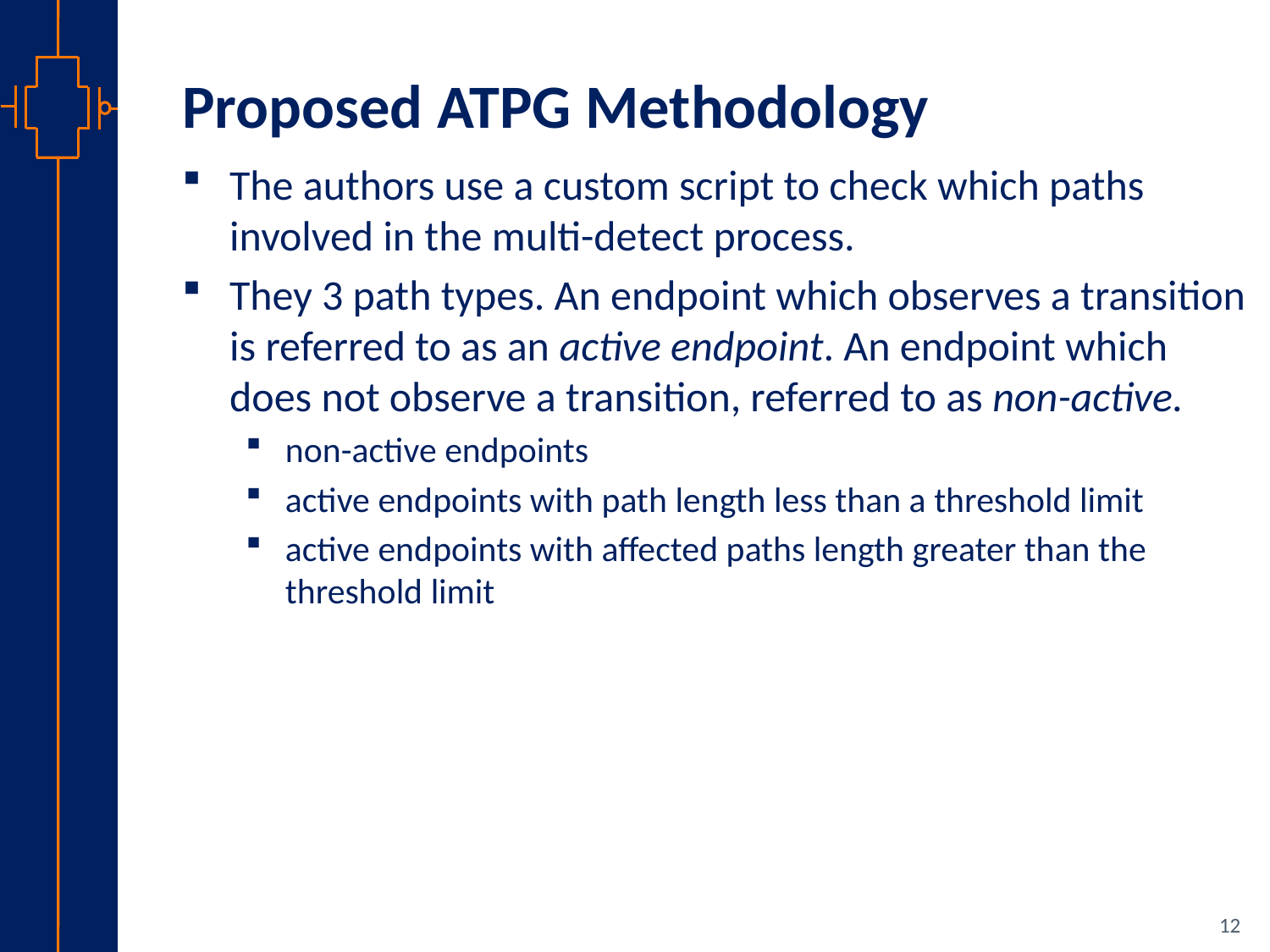

# Proposed ATPG Methodology
The authors use a custom script to check which paths involved in the multi-detect process.
They 3 path types. An endpoint which observes a transition is referred to as an active endpoint. An endpoint which does not observe a transition, referred to as non-active.
non-active endpoints
active endpoints with path length less than a threshold limit
active endpoints with affected paths length greater than the threshold limit
12